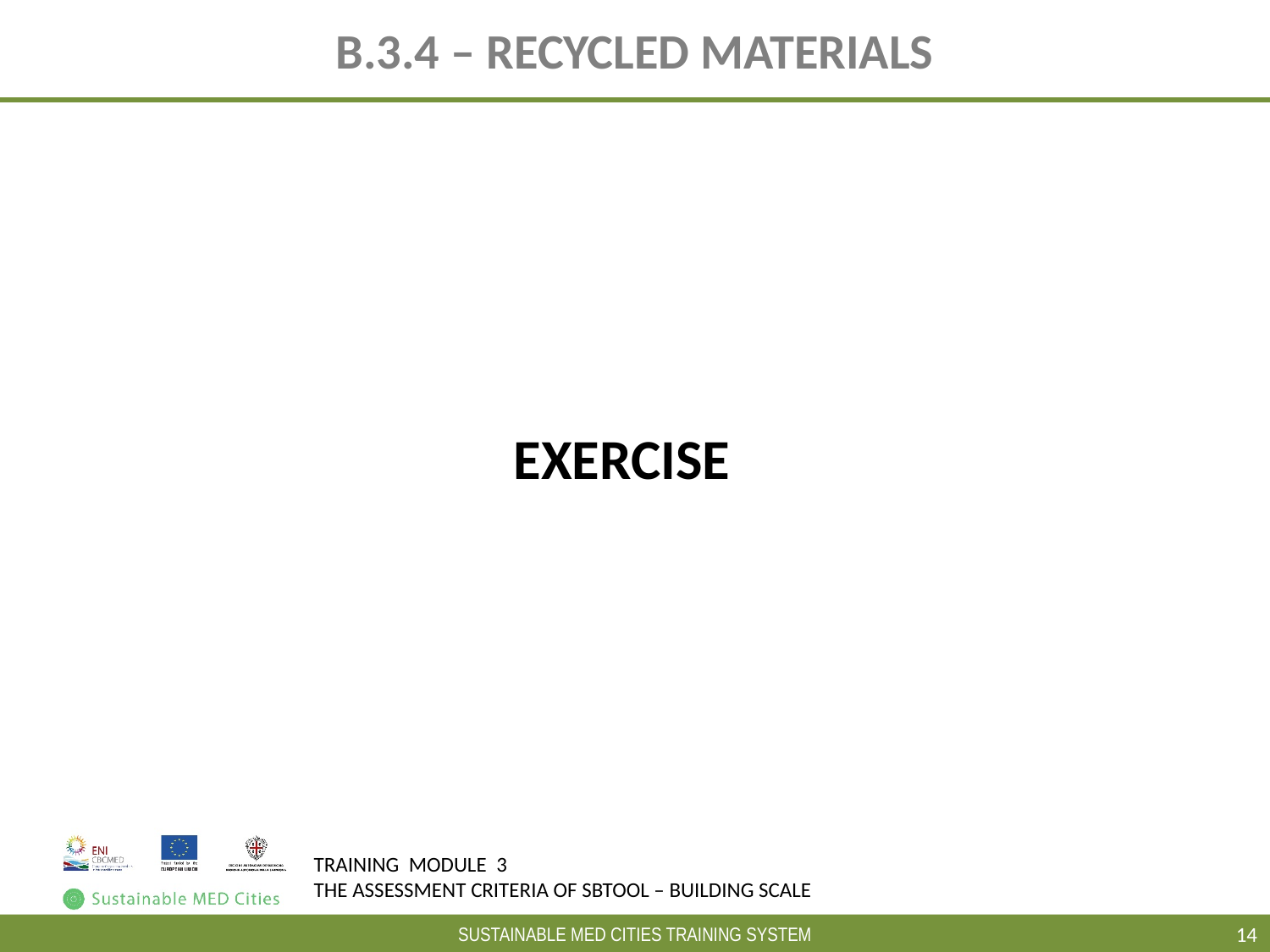

# B.3.4 – RECYCLED MATERIALS

EXERCISE
14